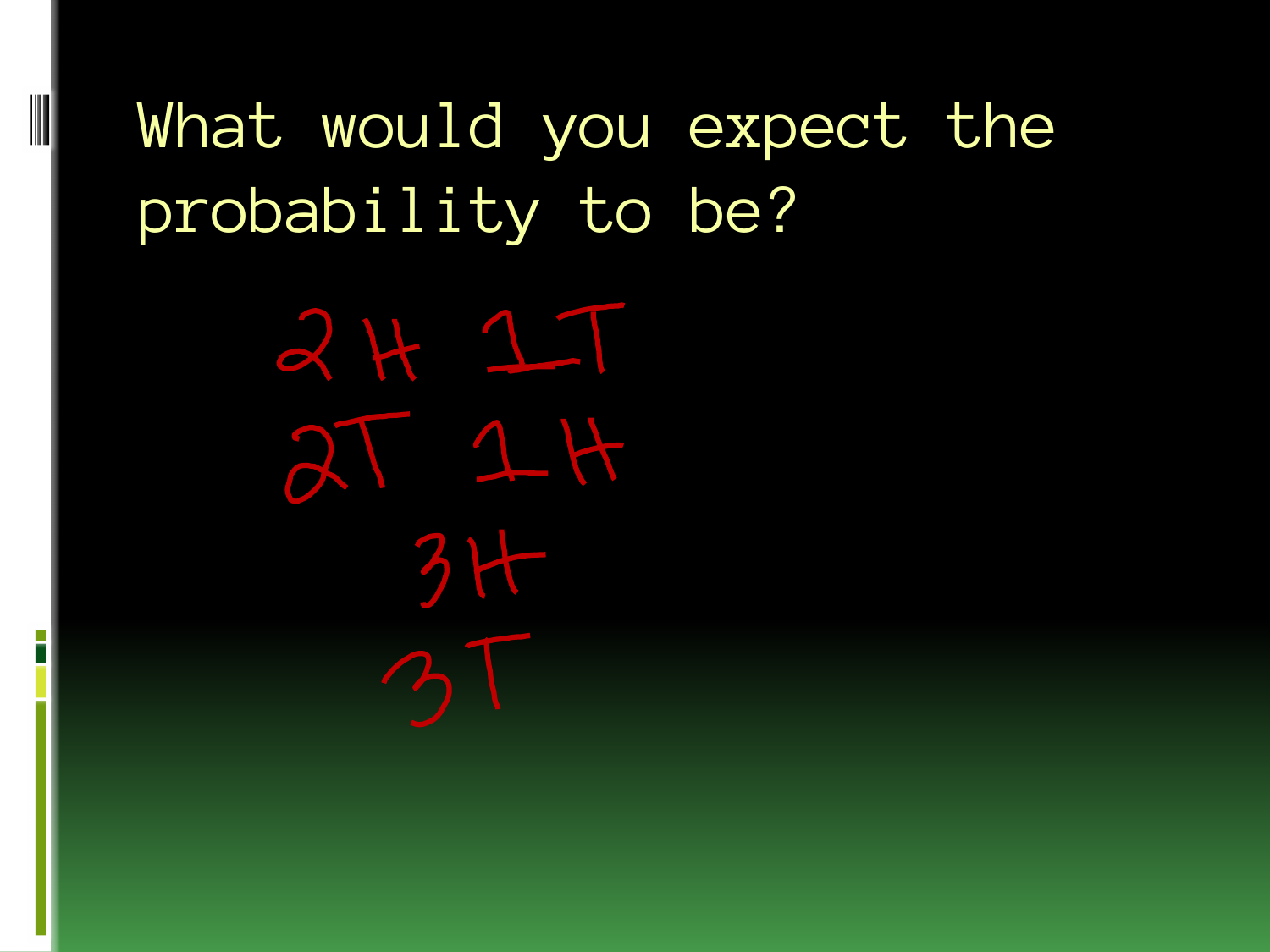

# What would you expect the probability to be?